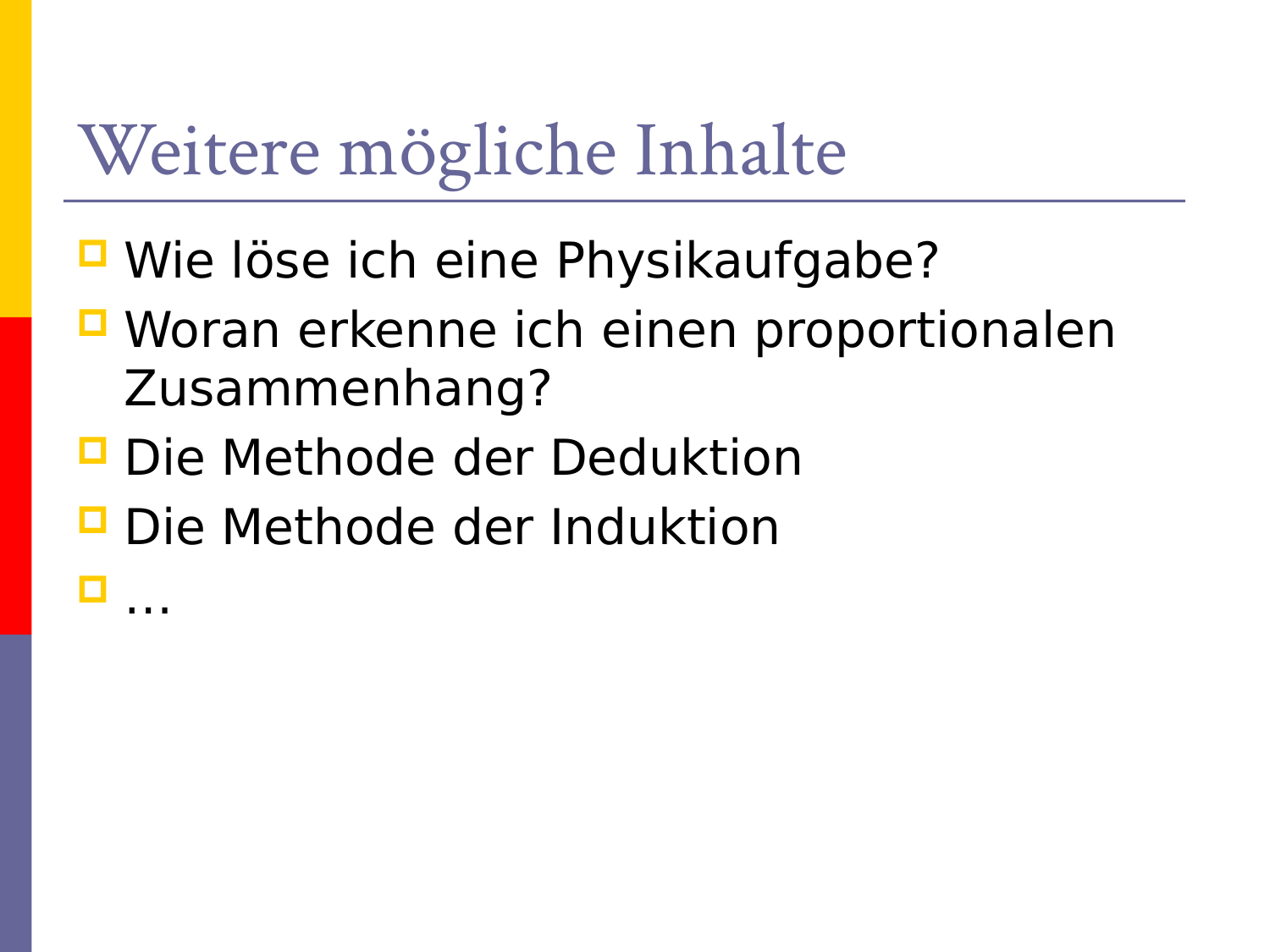

# Weitere mögliche Inhalte
Wie löse ich eine Physikaufgabe?
Woran erkenne ich einen proportionalen Zusammenhang?
Die Methode der Deduktion
Die Methode der Induktion
…